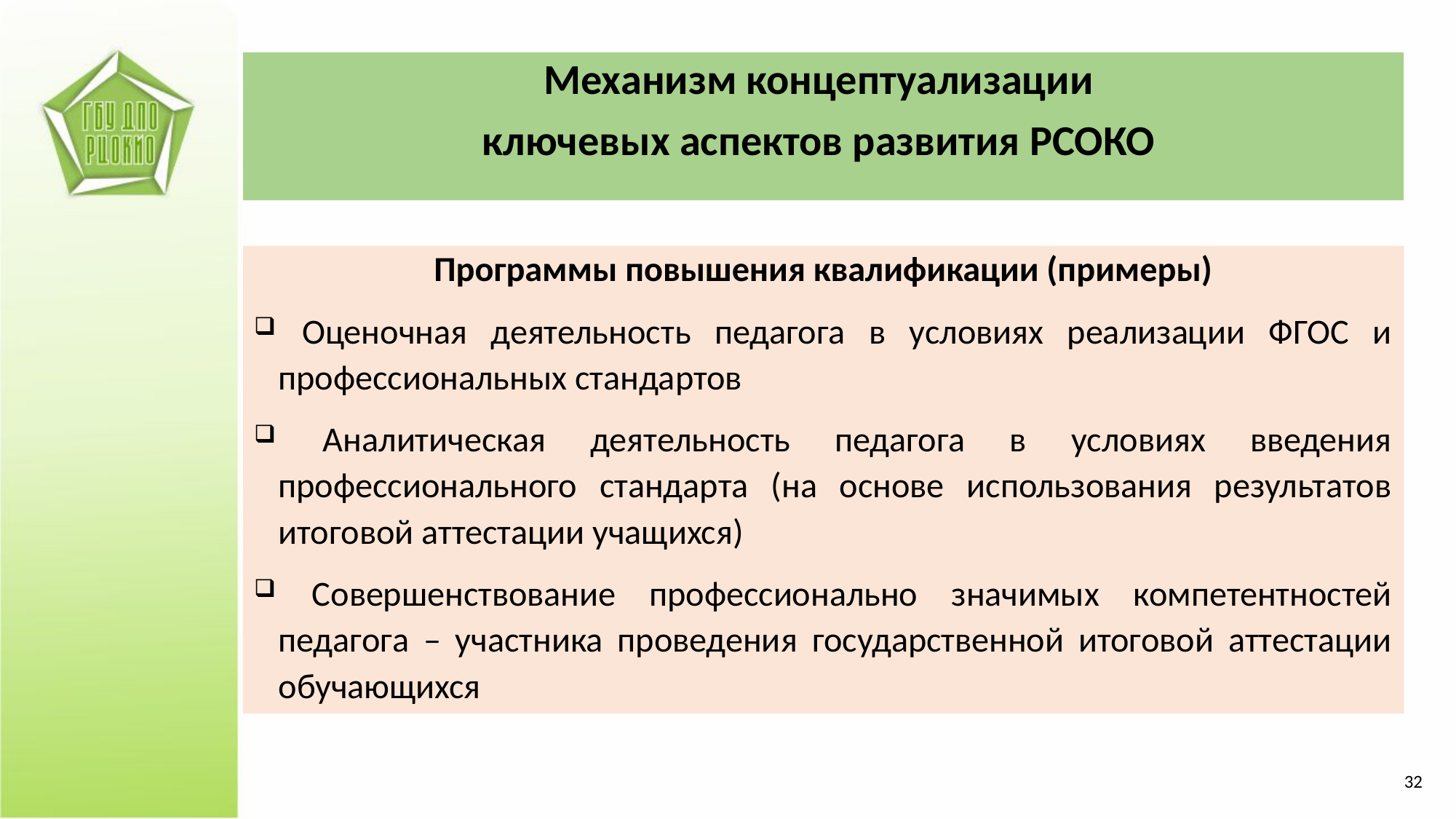

Механизм концептуализации
ключевых аспектов развития РСОКО
Программы повышения квалификации (примеры)
 Оценочная деятельность педагога в условиях реализации ФГОС и профессиональных стандартов
 Аналитическая деятельность педагога в условиях введения профессионального стандарта (на основе использования результатов итоговой аттестации учащихся)
 Совершенствование профессионально значимых компетентностей педагога – участника проведения государственной итоговой аттестации обучающихся

32